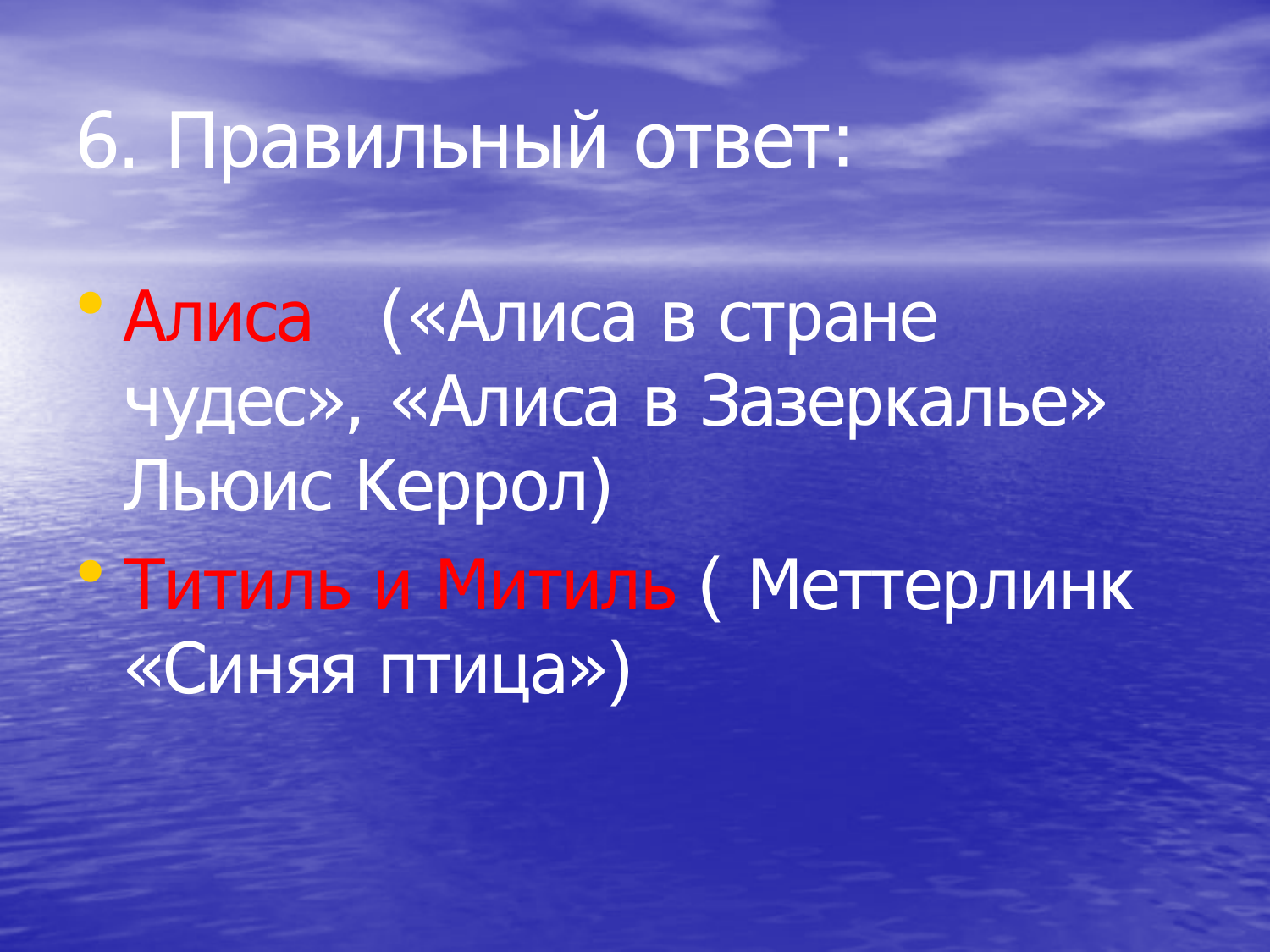

# 6. Правильный ответ:
Алиса   («Алиса в стране чудес», «Алиса в Зазеркалье» Льюис Керрол)
Титиль и Митиль ( Меттерлинк «Синяя птица»)